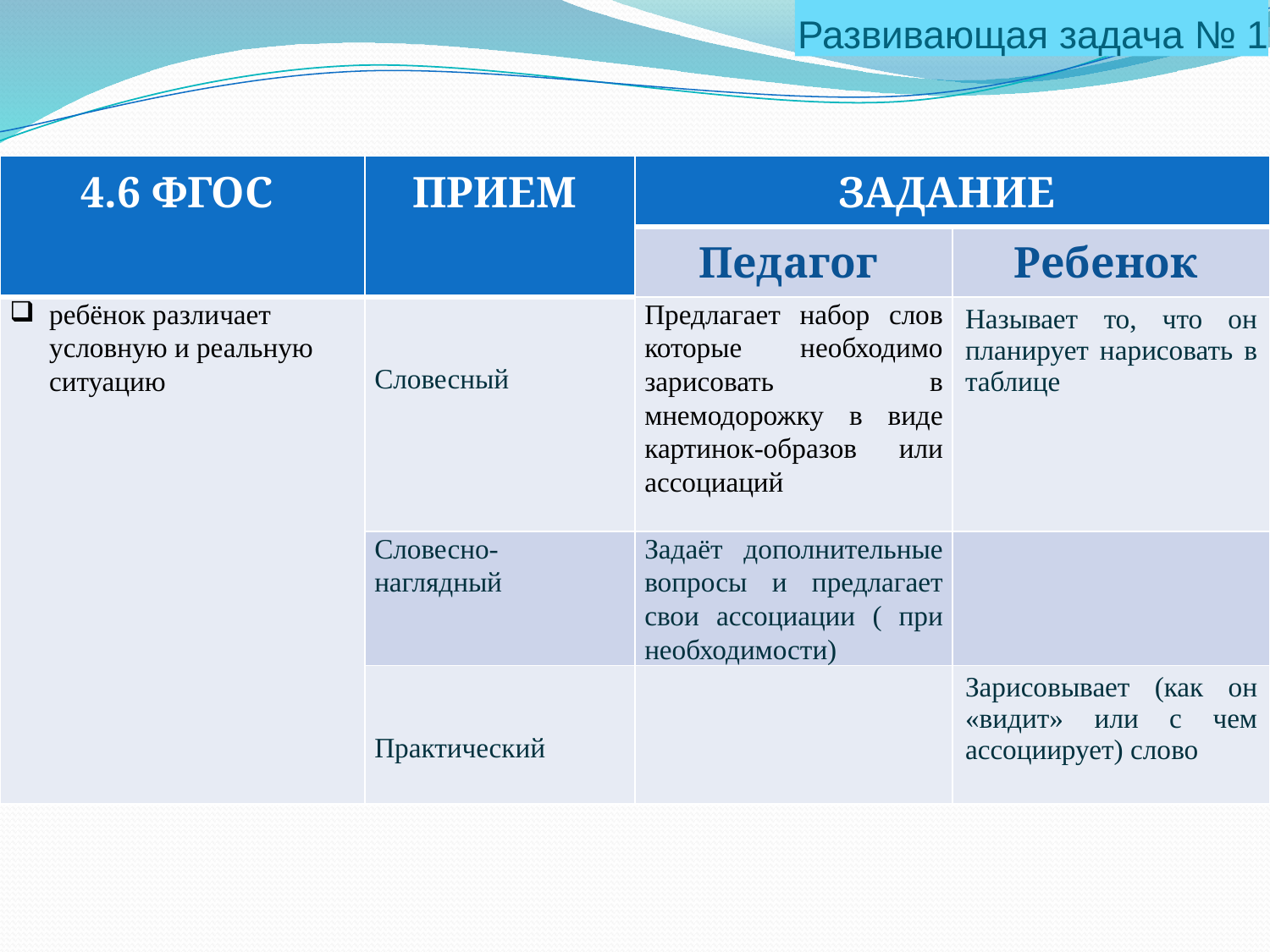

Развивающая задача № 1
| 4.6 ФГОС | ПРИЕМ | ЗАДАНИЕ |  |
| --- | --- | --- | --- |
|  |  | Педагог | Ребенок |
| ребёнок различает условную и реальную ситуацию | Словесный | Предлагает набор слов которые необходимо зарисовать в мнемодорожку в виде картинок-образов или ассоциаций | Называет то, что он планирует нарисовать в таблице |
|  | Словесно-наглядный | Задаёт дополнительные вопросы и предлагает свои ассоциации ( при необходимости) |  |
|  | Практический |  | Зарисовывает (как он «видит» или с чем ассоциирует) слово |